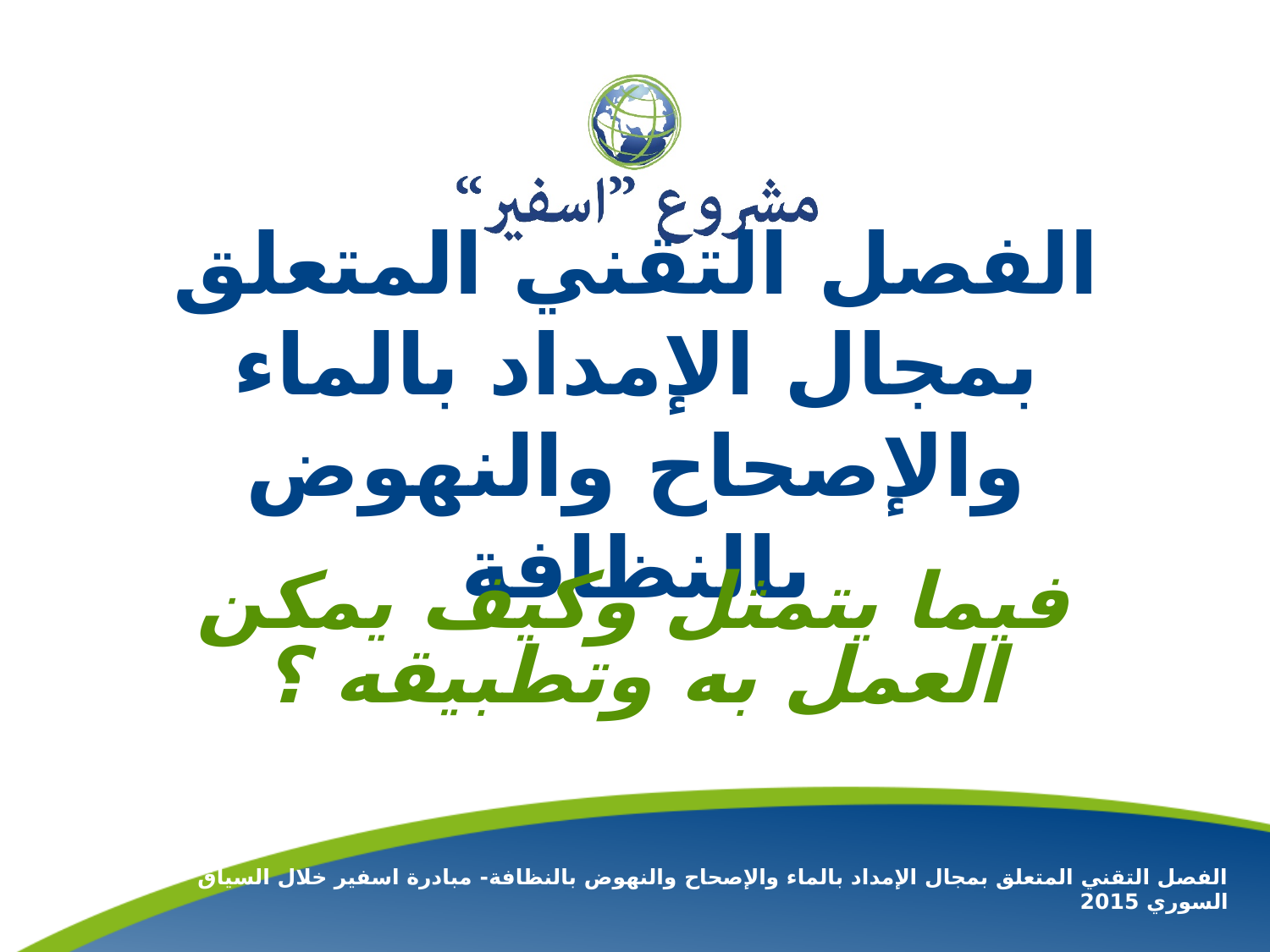

# الفصل التقني المتعلق بمجال الإمداد بالماء والإصحاح والنهوض بالنظافة
فيما يتمثل وكيف يمكن العمل به وتطبيقه ؟
الفصل التقني المتعلق بمجال الإمداد بالماء والإصحاح والنهوض بالنظافة- مبادرة اسفير خلال السياق السوري 2015